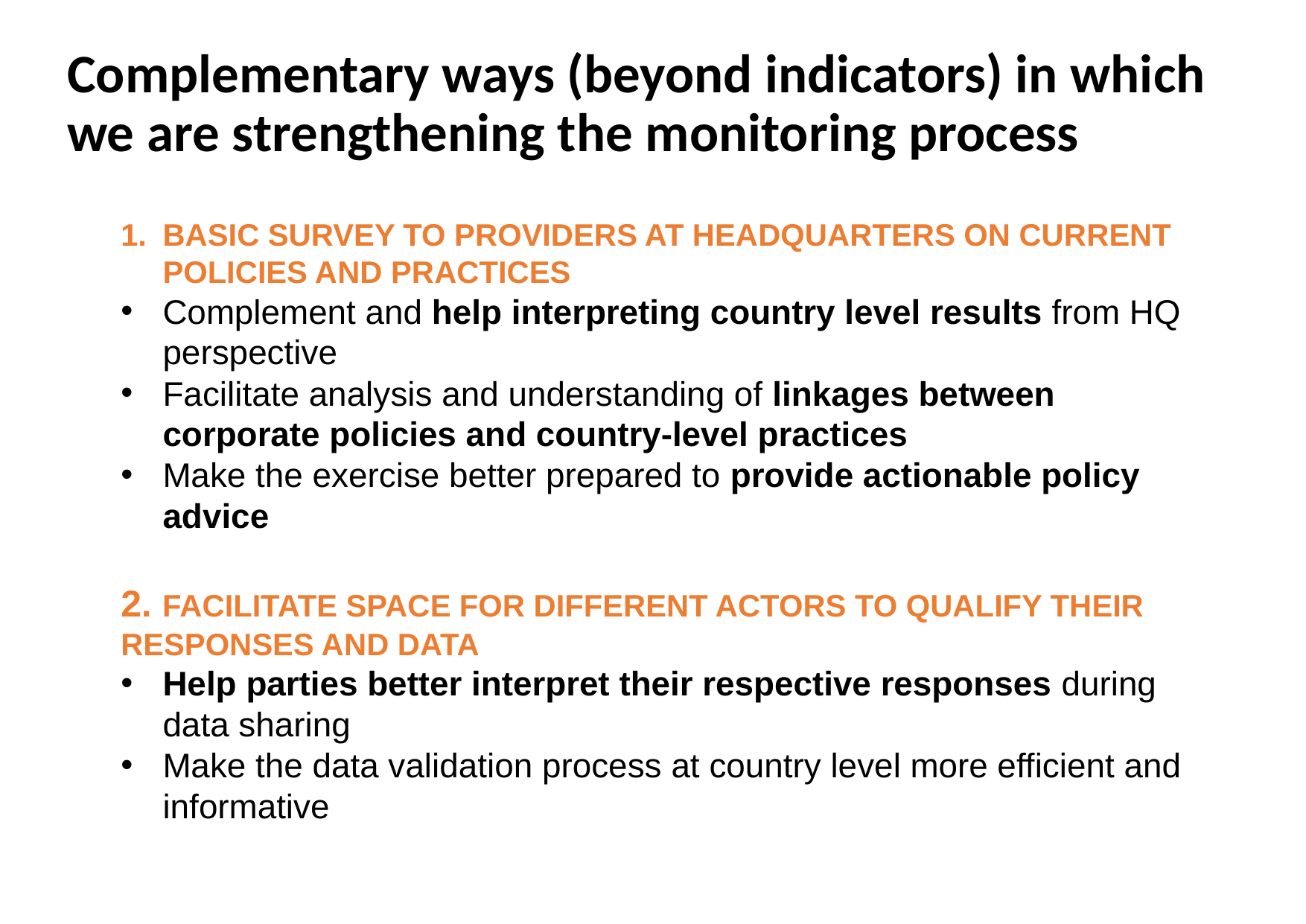

Complementary ways (beyond indicators) in which
we are strengthening the monitoring process
Basic Survey to Providers at headquarters on current policies and practices
Complement and help interpreting country level results from HQ perspective
Facilitate analysis and understanding of linkages between corporate policies and country-level practices
Make the exercise better prepared to provide actionable policy advice

2. facilitate space for different actors to qualify their responses and data
Help parties better interpret their respective responses during data sharing
Make the data validation process at country level more efficient and informative